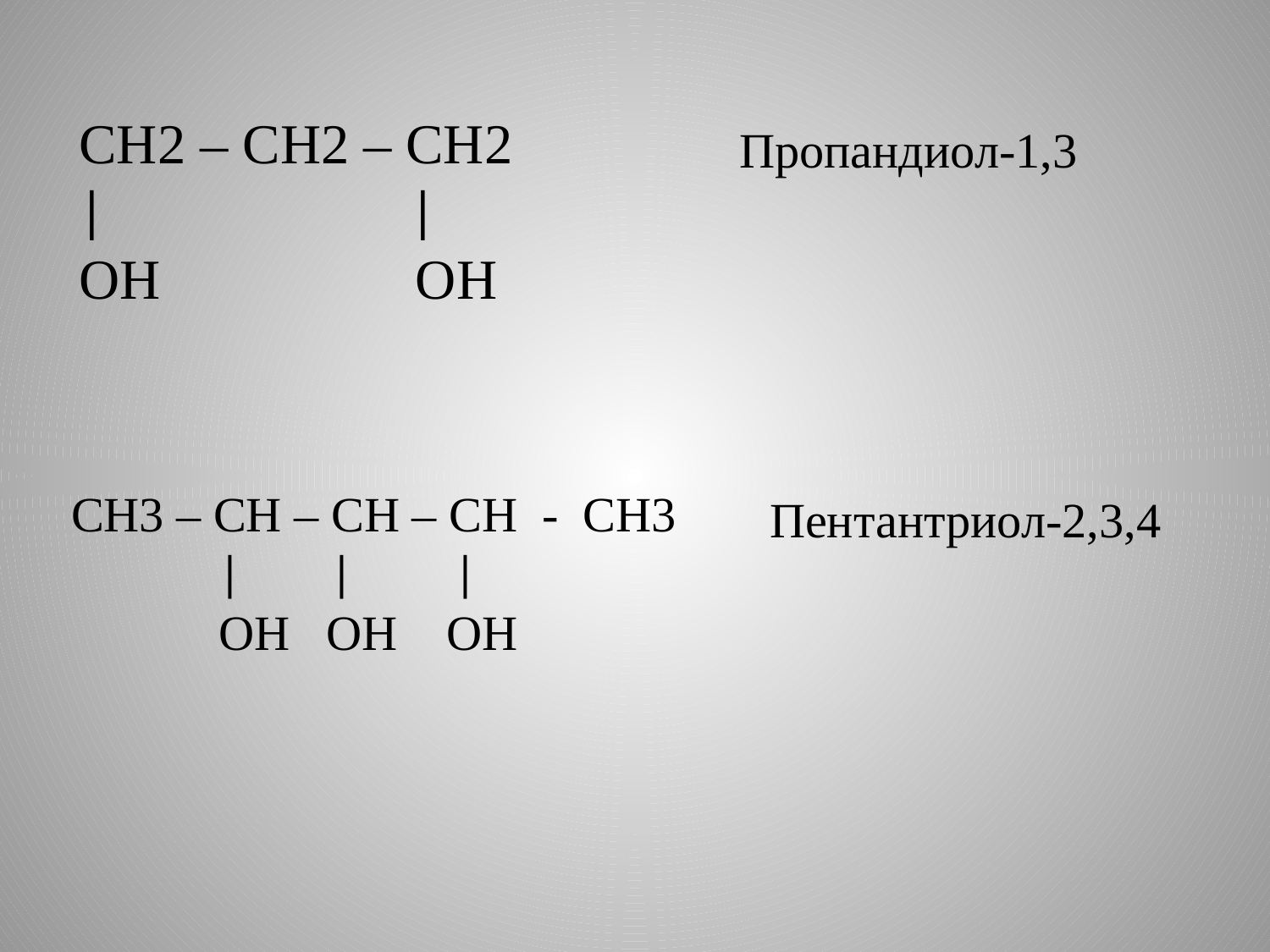

CH2 – CH2 – CH2
|                        |
OH                  OH
Пропандиол-1,3
CH3 – CH – CH – CH  -  CH3
            |        |         |
            OH   OH    OH
Пентантриол-2,3,4